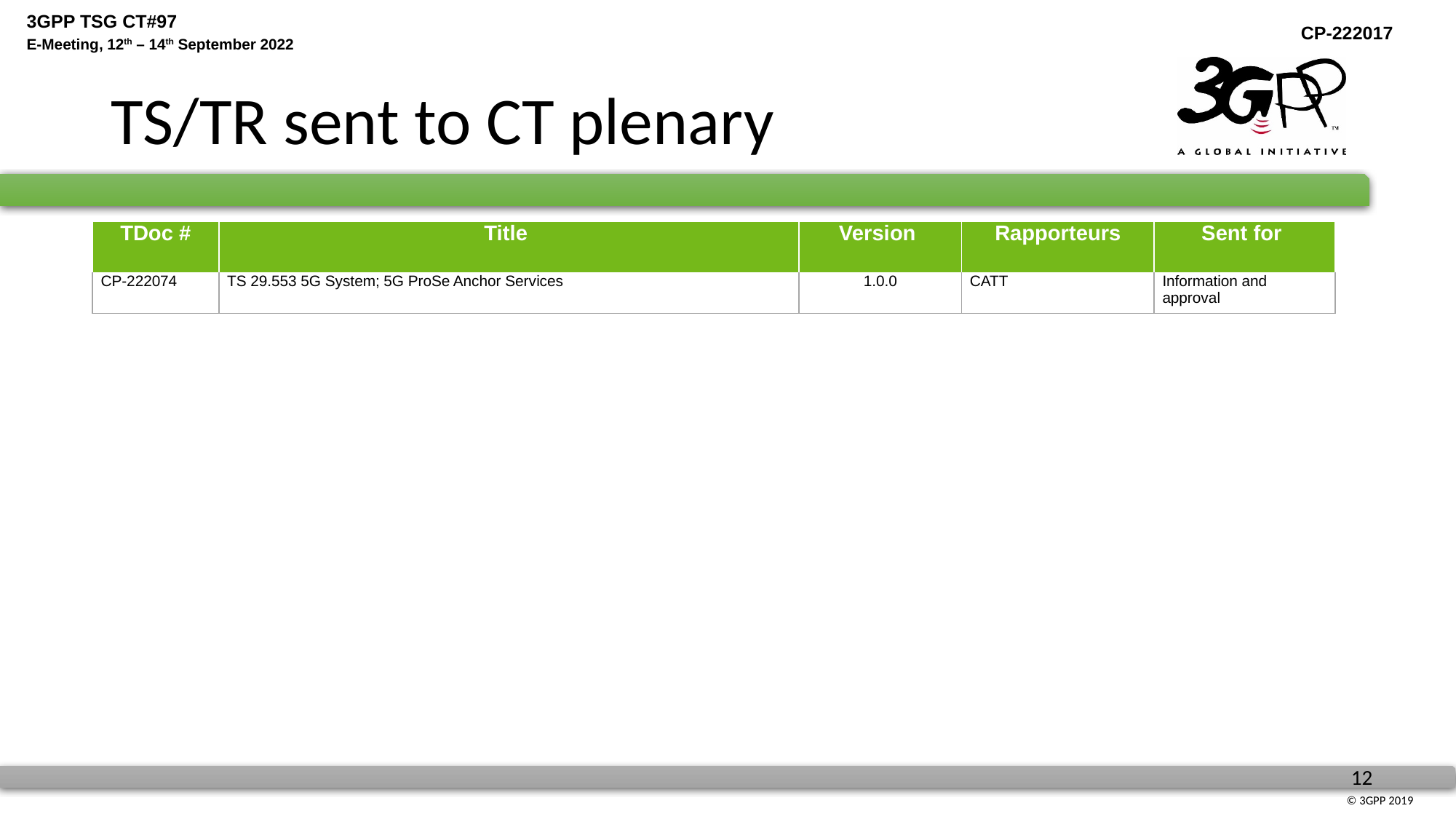

# TS/TR sent to CT plenary
| TDoc # | Title | Version | Rapporteurs | Sent for |
| --- | --- | --- | --- | --- |
| CP-222074 | TS 29.553 5G System; 5G ProSe Anchor Services | 1.0.0 | CATT | Information and approval |